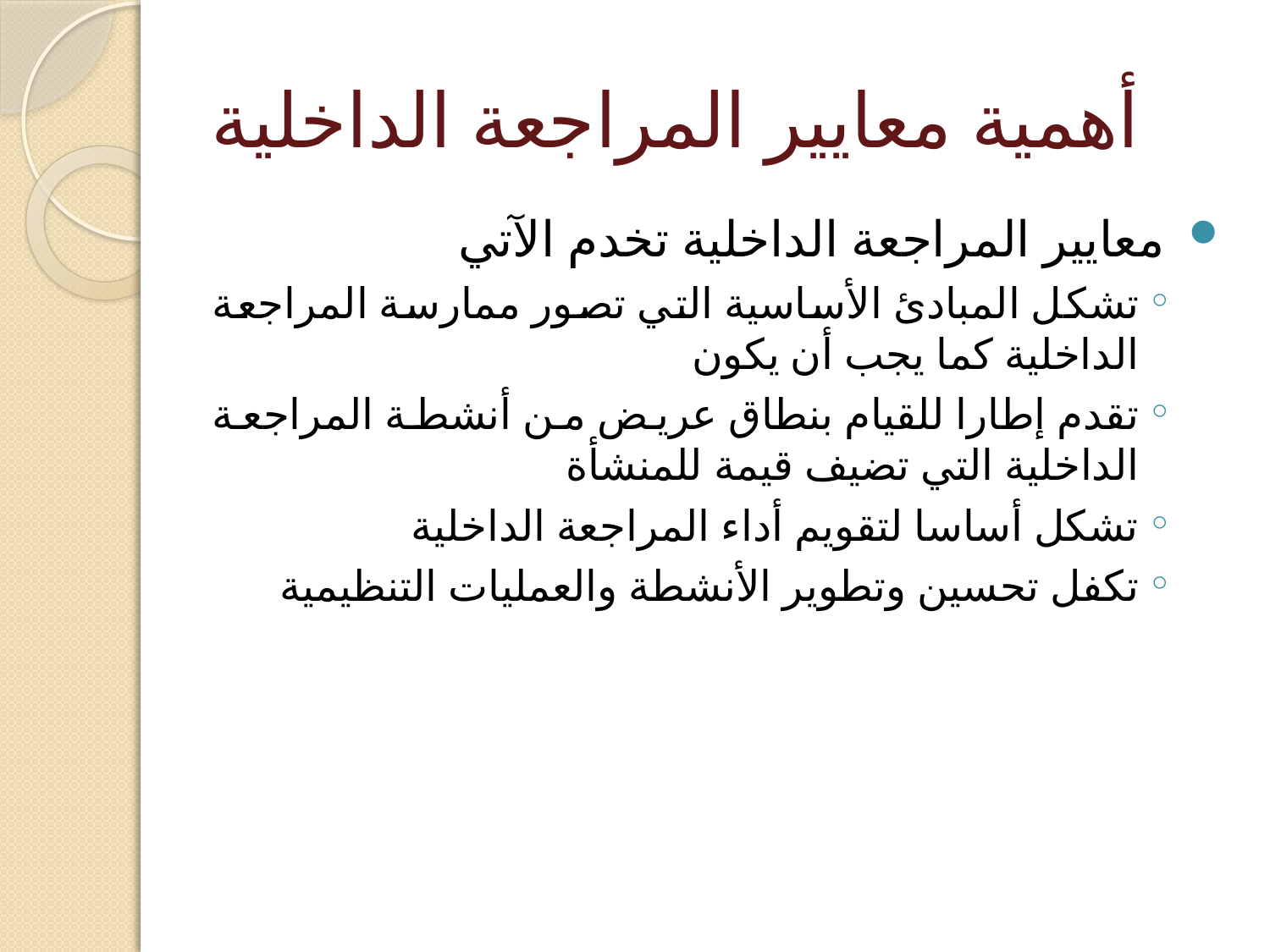

# أهمية معايير المراجعة الداخلية
معايير المراجعة الداخلية تخدم الآتي
	تشكل المبادئ الأساسية التي تصور ممارسة المراجعة الداخلية كما يجب أن يكون
	تقدم إطارا للقيام بنطاق عريض من أنشطة المراجعة الداخلية التي تضيف قيمة للمنشأة
	تشكل أساسا لتقويم أداء المراجعة الداخلية
	تكفل تحسين وتطوير الأنشطة والعمليات التنظيمية